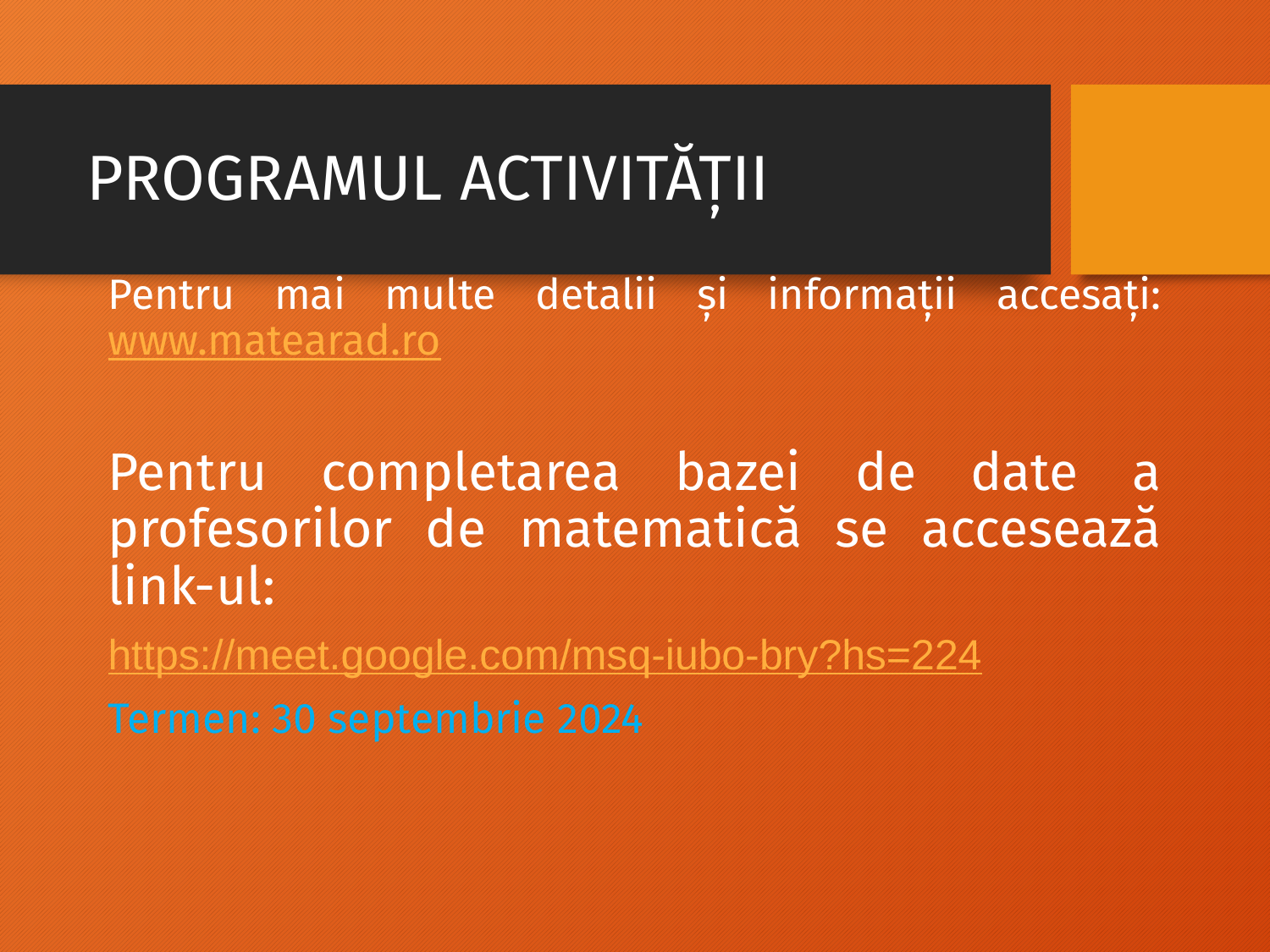

# PROGRAMUL ACTIVITĂȚII
Pentru mai multe detalii și informații accesați: www.matearad.ro

Pentru completarea bazei de date a profesorilor de matematică se accesează link-ul:
https://meet.google.com/msq-iubo-bry?hs=224
Termen: 30 septembrie 2024